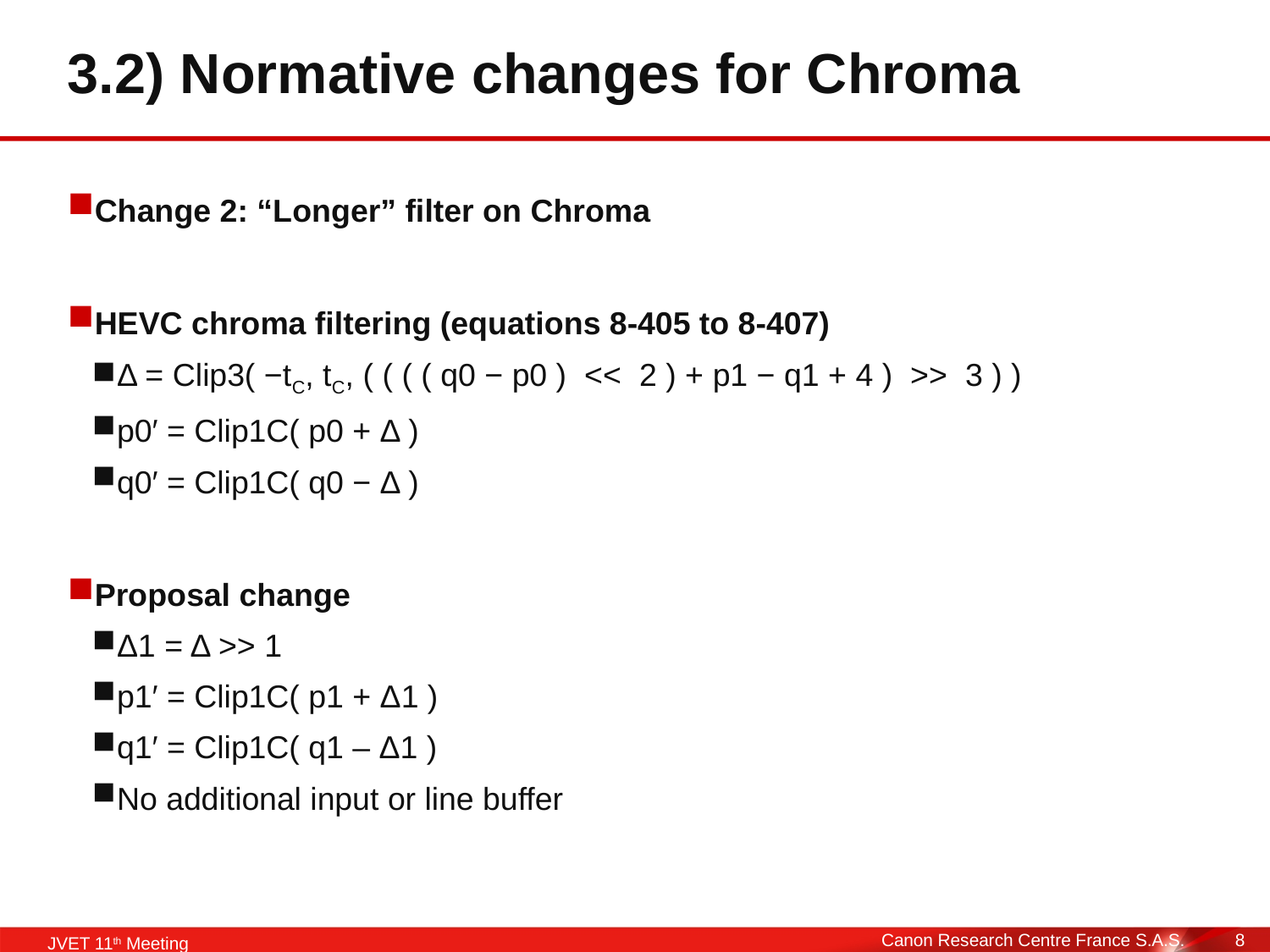

# 3.2) Normative changes for Chroma
Change 2: “Longer” filter on Chroma

HEVC chroma filtering (equations 8-405 to 8-407)
Δ = Clip3( −tC, tC, ( ( ( ( q0 − p0 )  <<  2 ) + p1 − q1 + 4 )  >>  3 ) )
p0′ = Clip1C( p0 + Δ )
q0′ = Clip1C( q0 − Δ )

Proposal change
Δ1 = Δ >> 1
p1′ = Clip1C( p1 + Δ1 )
q1′ = Clip1C( q1 – Δ1 )
No additional input or line buffer
Canon Research Centre France S.A.S.
8